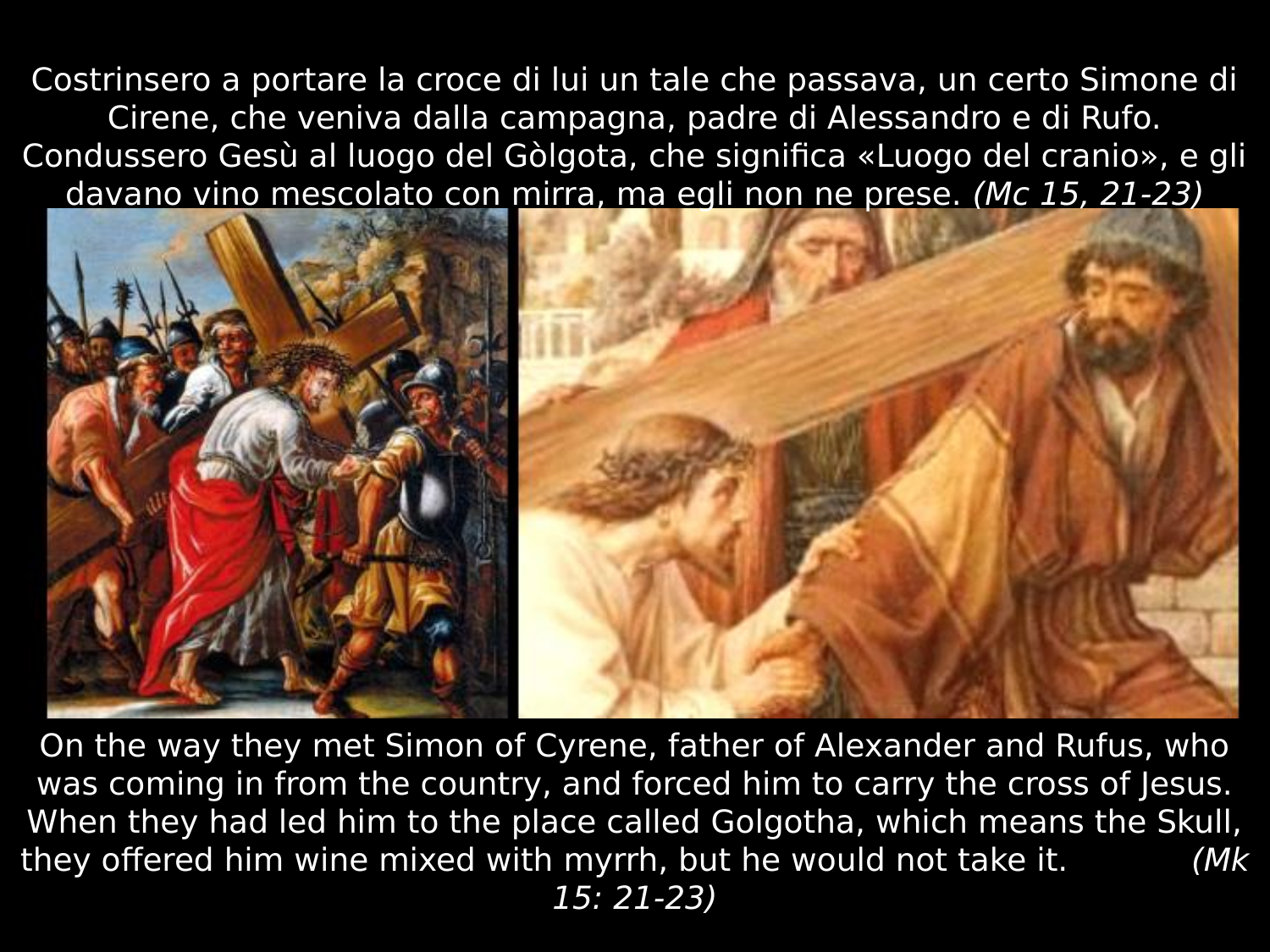

# Costrinsero a portare la croce di lui un tale che passava, un certo Simone di Cirene, che veniva dalla campagna, padre di Alessandro e di Rufo. Condussero Gesù al luogo del Gòlgota, che significa «Luogo del cranio», e gli davano vino mescolato con mirra, ma egli non ne prese. (Mc 15, 21-23)
On the way they met Simon of Cyrene, father of Alexander and Rufus, who was coming in from the country, and forced him to carry the cross of Jesus. When they had led him to the place called Golgotha, which means the Skull, they offered him wine mixed with myrrh, but he would not take it.            (Mk 15: 21-23)